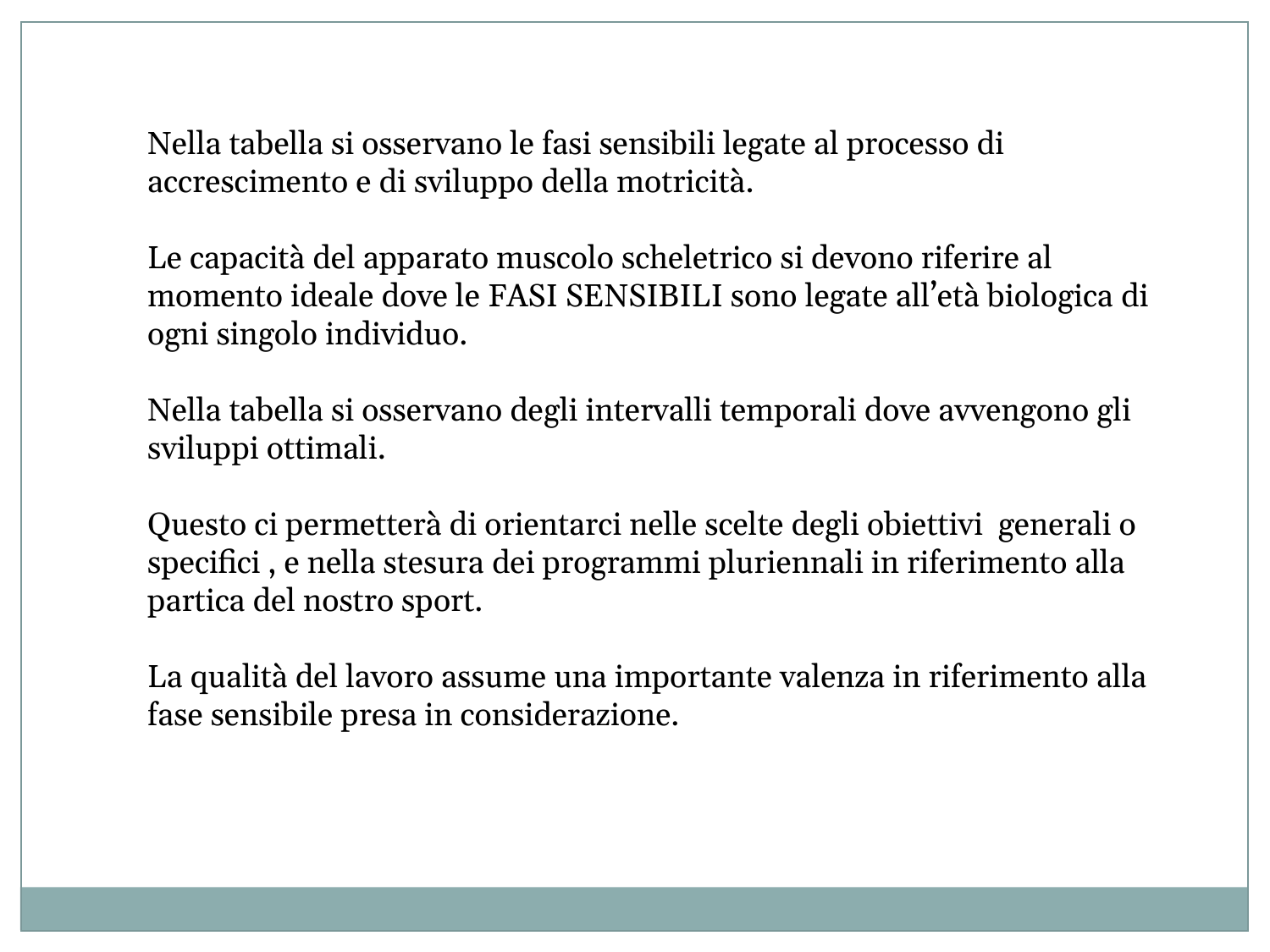

Nella tabella si osservano le fasi sensibili legate al processo di accrescimento e di sviluppo della motricità.

Le capacità del apparato muscolo scheletrico si devono riferire al  momento ideale dove le FASI SENSIBILI sono legate all’età biologica di ogni singolo individuo.

Nella tabella si osservano degli intervalli temporali dove avvengono gli sviluppi ottimali.

Questo ci permetterà di orientarci nelle scelte degli obiettivi  generali o specifici , e nella stesura dei programmi pluriennali in riferimento alla partica del nostro sport.

La qualità del lavoro assume una importante valenza in riferimento alla fase sensibile presa in considerazione.